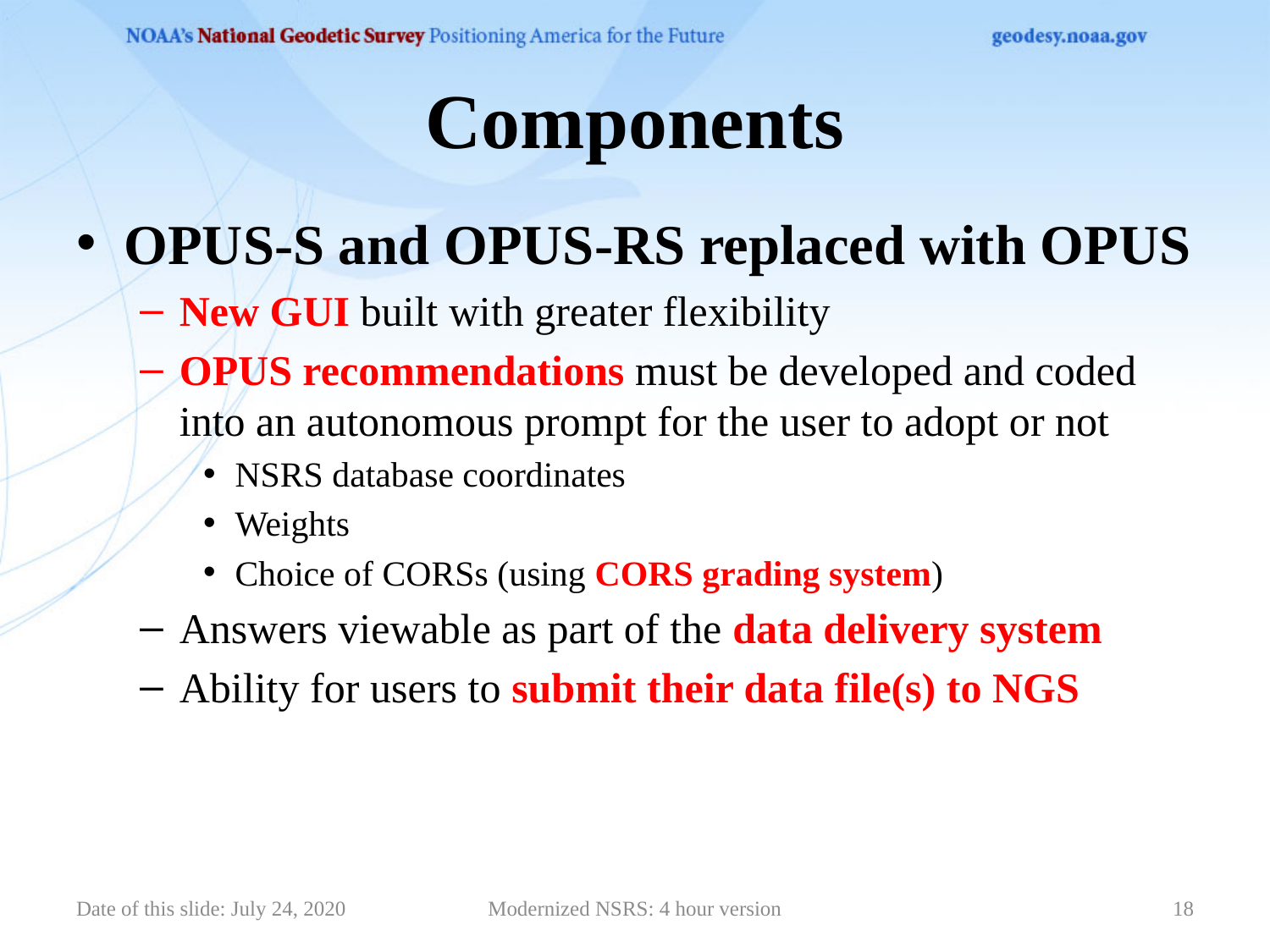

# Components
OPUS-S and OPUS-RS replaced with OPUS
New GUI built with greater flexibility
OPUS recommendations must be developed and coded into an autonomous prompt for the user to adopt or not
NSRS database coordinates
Weights
Choice of CORSs (using CORS grading system)
Answers viewable as part of the data delivery system
Ability for users to submit their data file(s) to NGS

Date of this slide: July 24, 2020
Modernized NSRS: 4 hour version
18